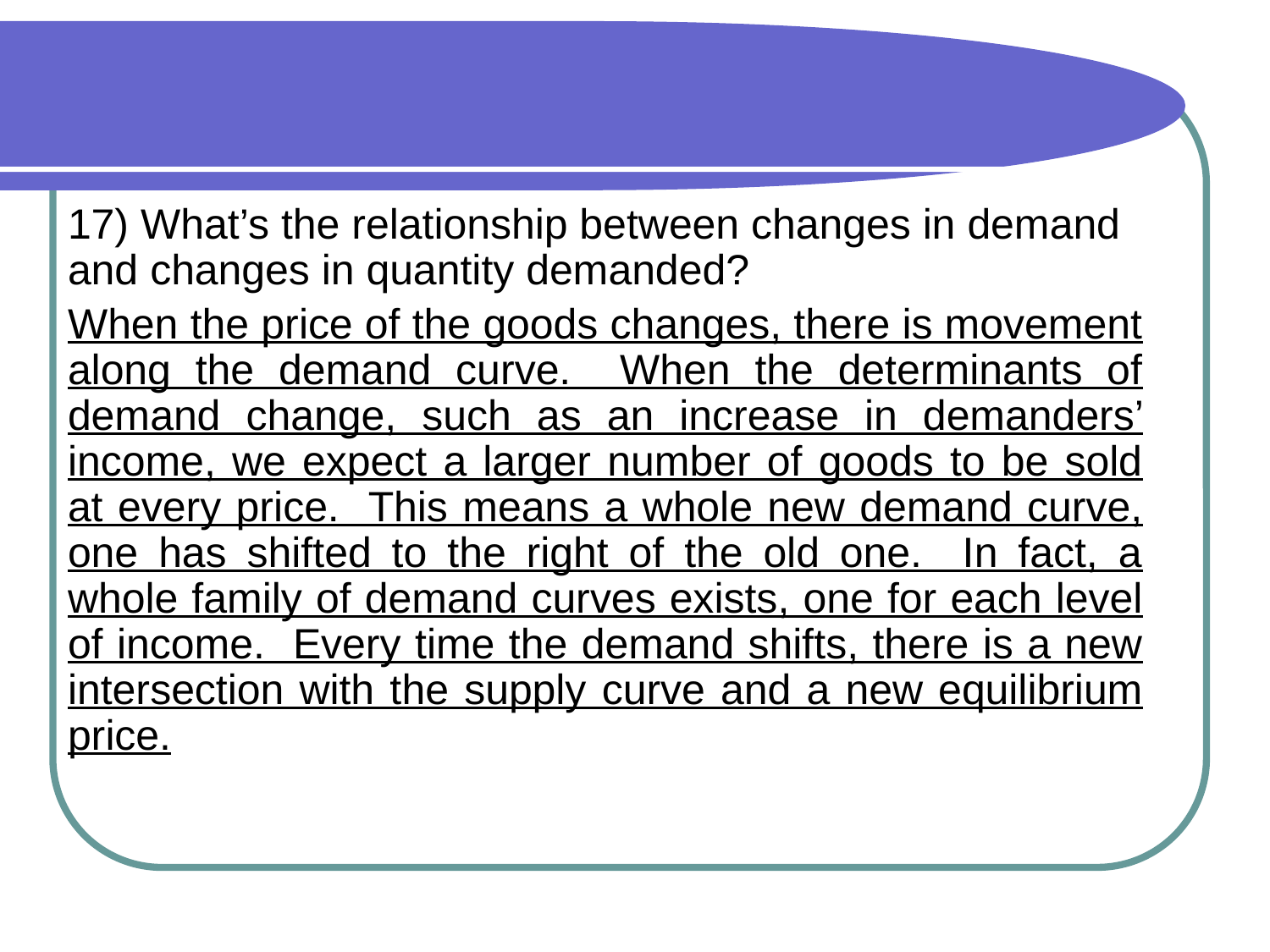

#
17) What’s the relationship between changes in demand and changes in quantity demanded?
When the price of the goods changes, there is movement along the demand curve.  When the determinants of demand change, such as an increase in demanders’ income, we expect a larger number of goods to be sold at every price.  This means a whole new demand curve, one has shifted to the right of the old one.  In fact, a whole family of demand curves exists, one for each level of income.  Every time the demand shifts, there is a new intersection with the supply curve and a new equilibrium price.